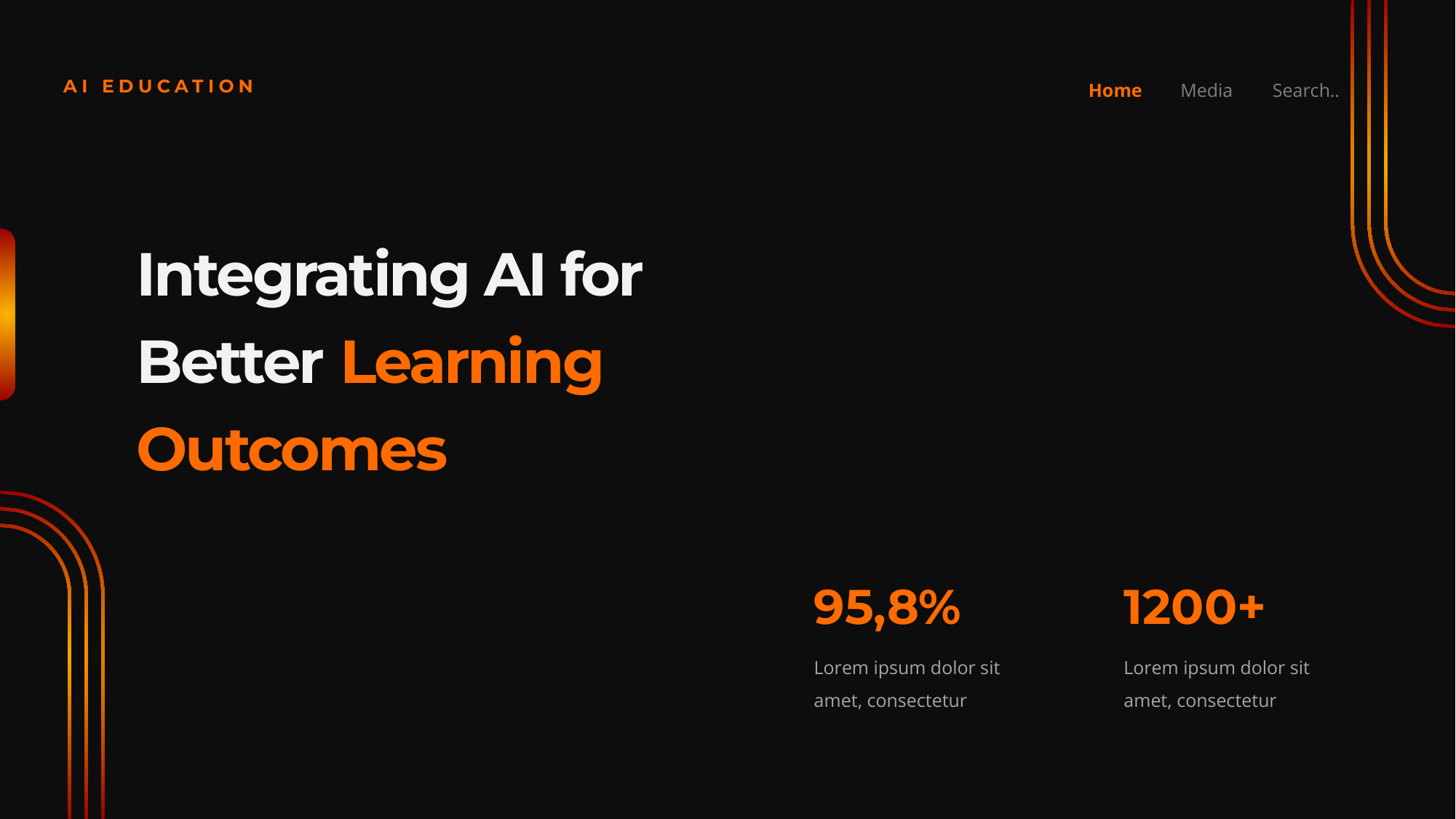

AI EDUCATION
Home
Media
Search..
Integrating AI for Better Learning Outcomes

95,8%
1200+
Lorem ipsum dolor sit amet, consectetur
Lorem ipsum dolor sit amet, consectetur